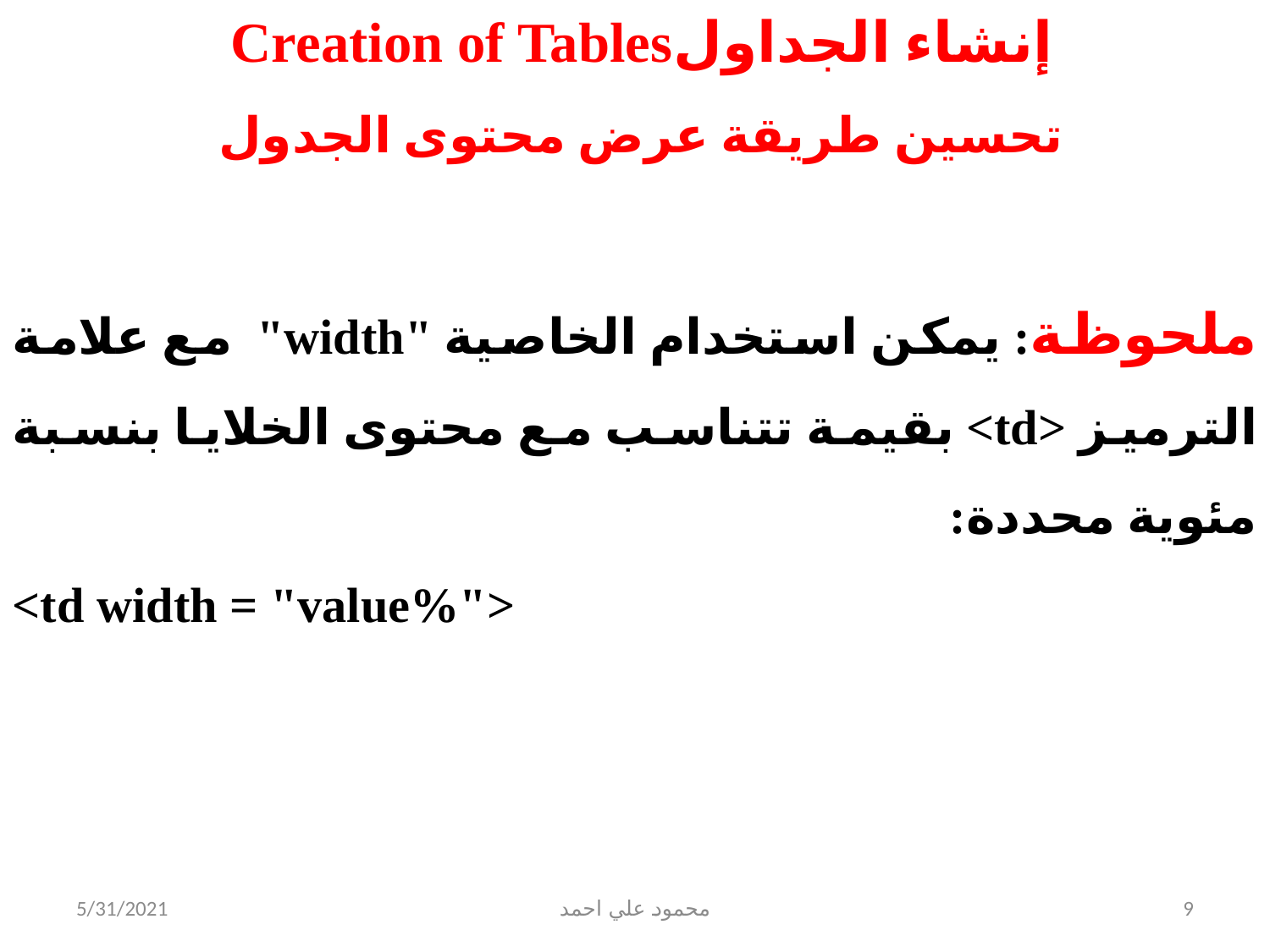

إنشاء الجداولCreation of Tables
تحسين طريقة عرض محتوى الجدول

ملحوظة: يمكن استخدام الخاصية "width"  مع علامة الترميز <td> بقيمة تتناسب مع محتوى الخلايا بنسبة مئوية محددة:
<td width = "value%">
5/31/2021
محمود علي احمد
9